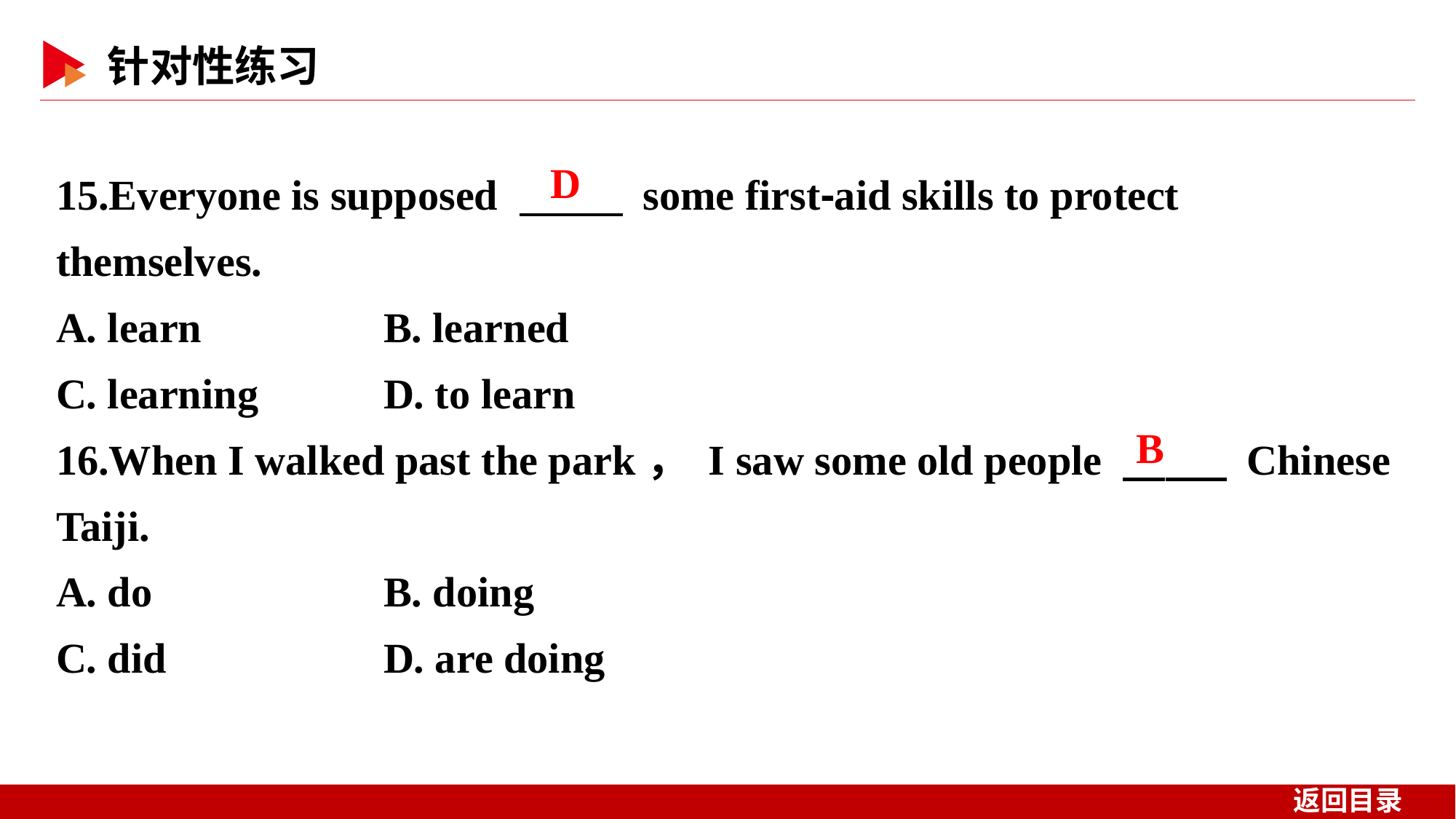

15.Everyone is supposed 　  　 some first⁃aid skills to protect themselves.
A. learn           	B. learned
C. learning         	D. to learn
16.When I walked past the park， I saw some old people 　  　 Chinese Taiji.
A. do                	B. doing
C. did                	D. are doing
D
B